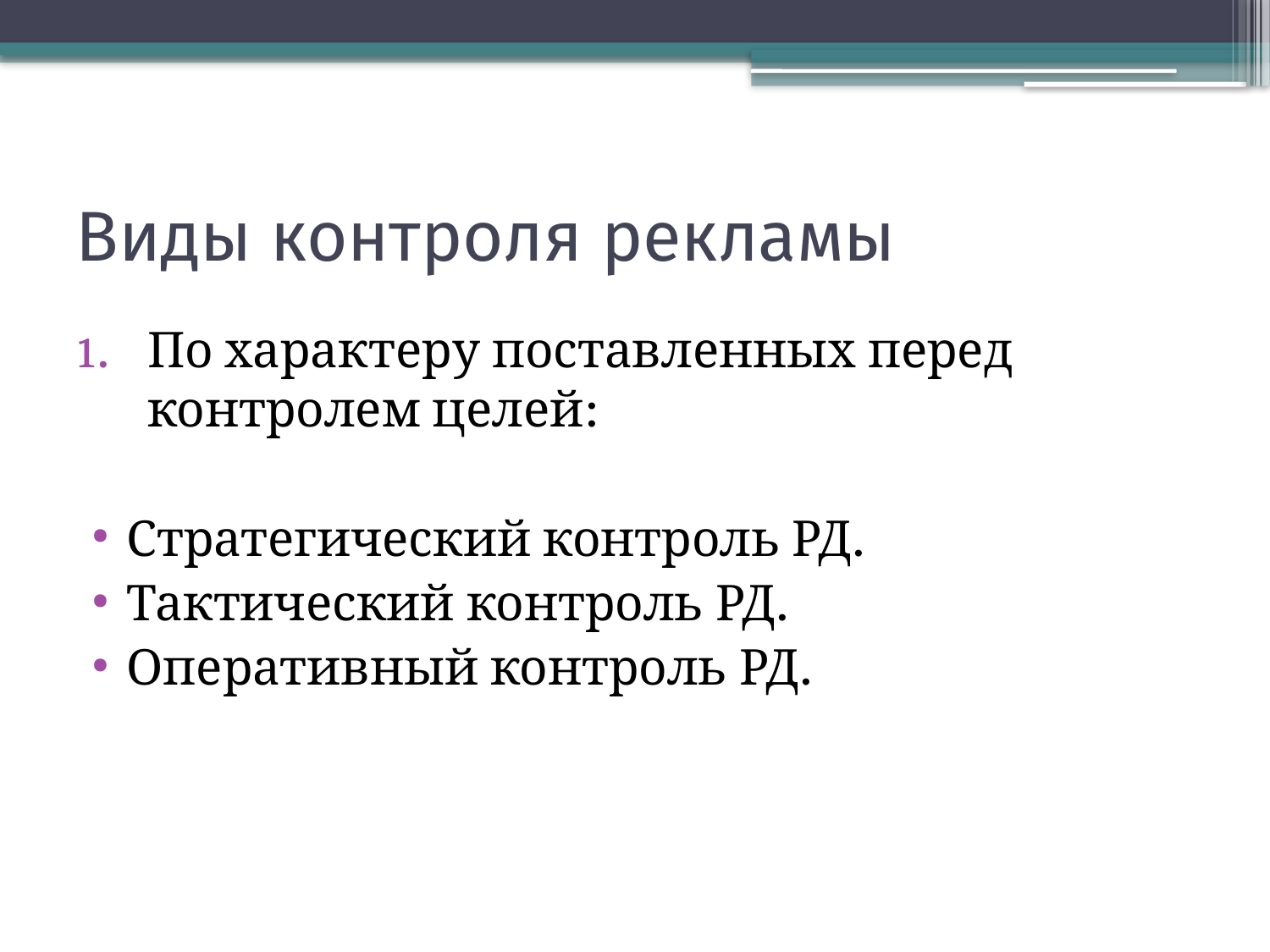

# Виды контроля рекламы
По характеру поставленных перед контролем целей:

Стратегический контроль РД.
Тактический контроль РД.
Оперативный контроль РД.